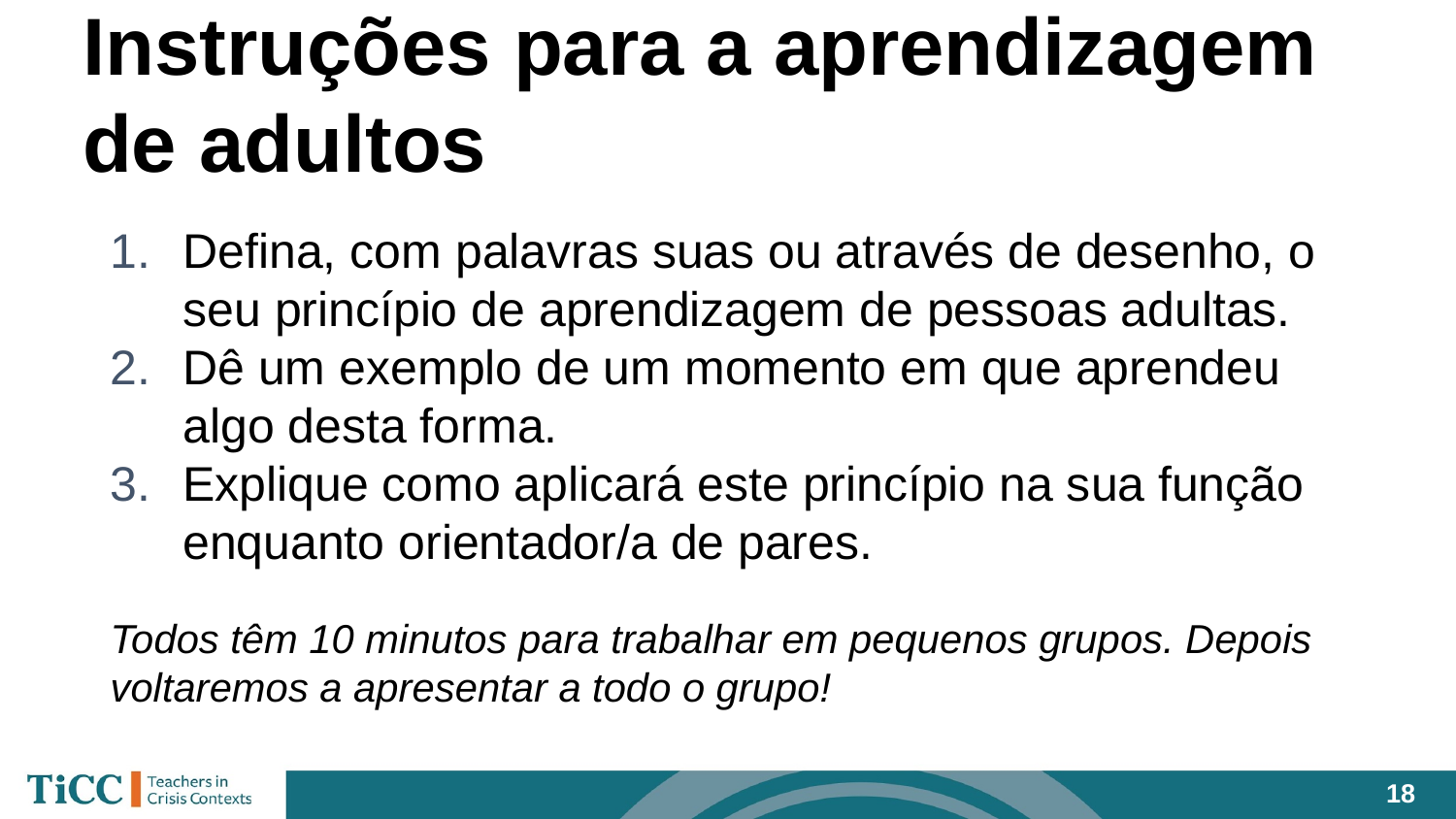

# Instruções para a aprendizagem de adultos
Defina, com palavras suas ou através de desenho, o seu princípio de aprendizagem de pessoas adultas.
Dê um exemplo de um momento em que aprendeu algo desta forma.
Explique como aplicará este princípio na sua função enquanto orientador/a de pares.

Todos têm 10 minutos para trabalhar em pequenos grupos. Depois voltaremos a apresentar a todo o grupo!

18